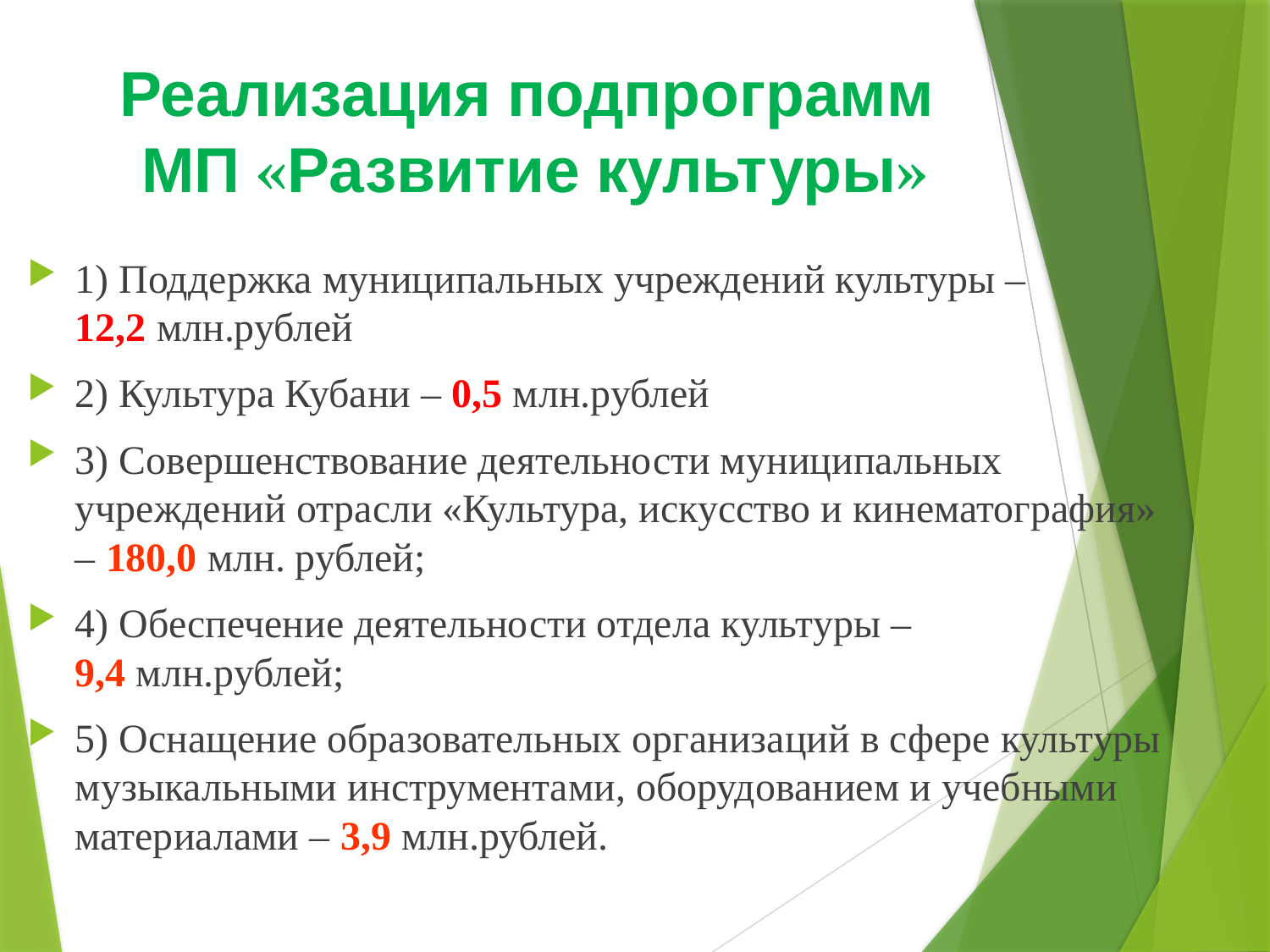

# Реализация подпрограмм МП «Развитие культуры»
1) Поддержка муниципальных учреждений культуры –         12,2 млн.рублей
2) Культура Кубани – 0,5 млн.рублей
3) Совершенствование деятельности муниципальных учреждений отрасли «Культура, искусство и кинематография» – 180,0 млн. рублей;
4) Обеспечение деятельности отдела культуры –                     9,4 млн.рублей;
5) Оснащение образовательных организаций в сфере культуры музыкальными инструментами, оборудованием и учебными материалами – 3,9 млн.рублей.